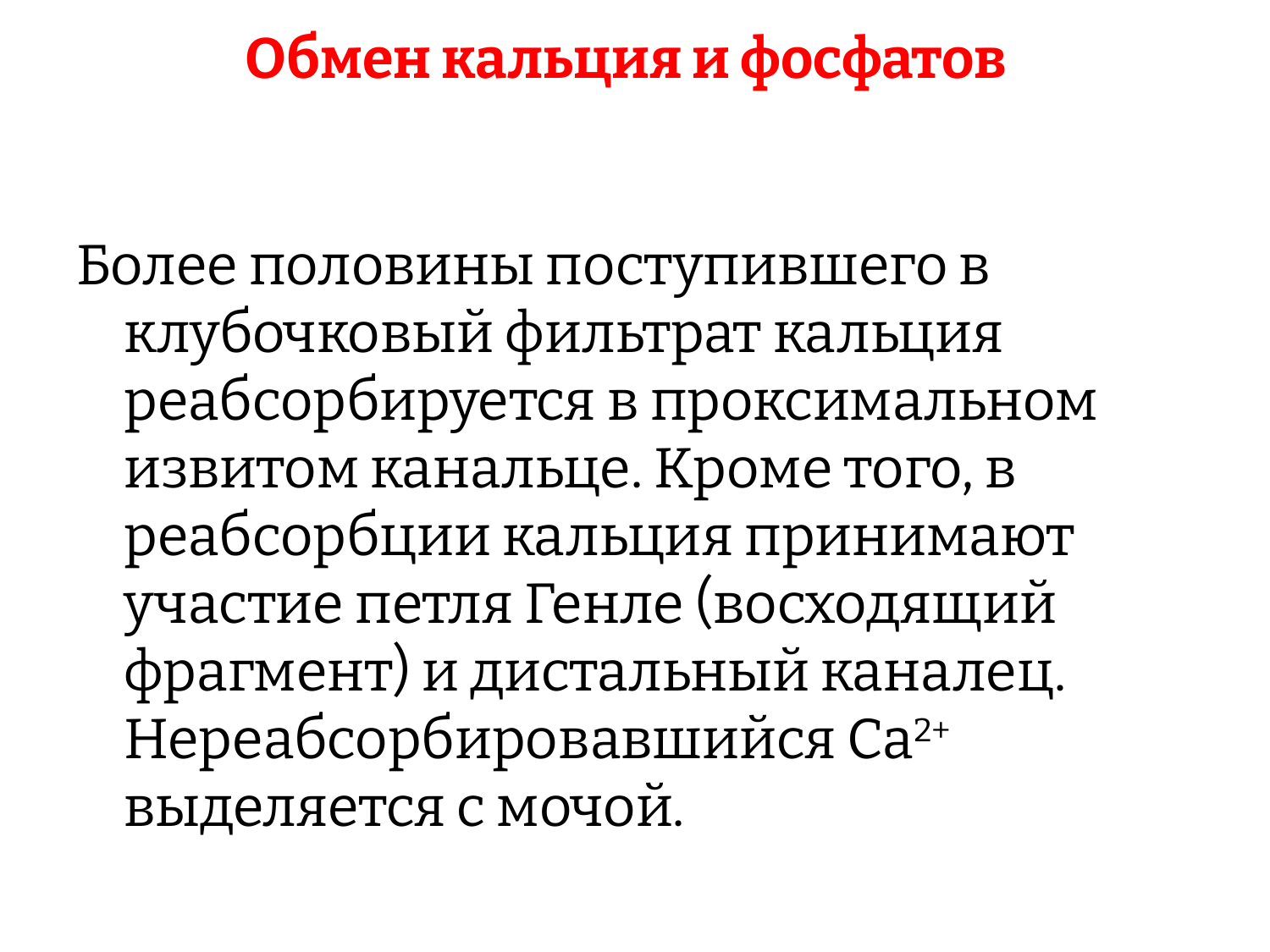

# Обмен кальция и фосфатов
Более половины поступившего в клубочковый фильтрат кальция реабсорбируется в проксимальном извитом канальце. Кроме того, в реабсорбции кальция принимают участие петля Генле (восходящий фрагмент) и дистальный каналец. Нереабсорбировавшийся Са2+ выделяется с мочой.